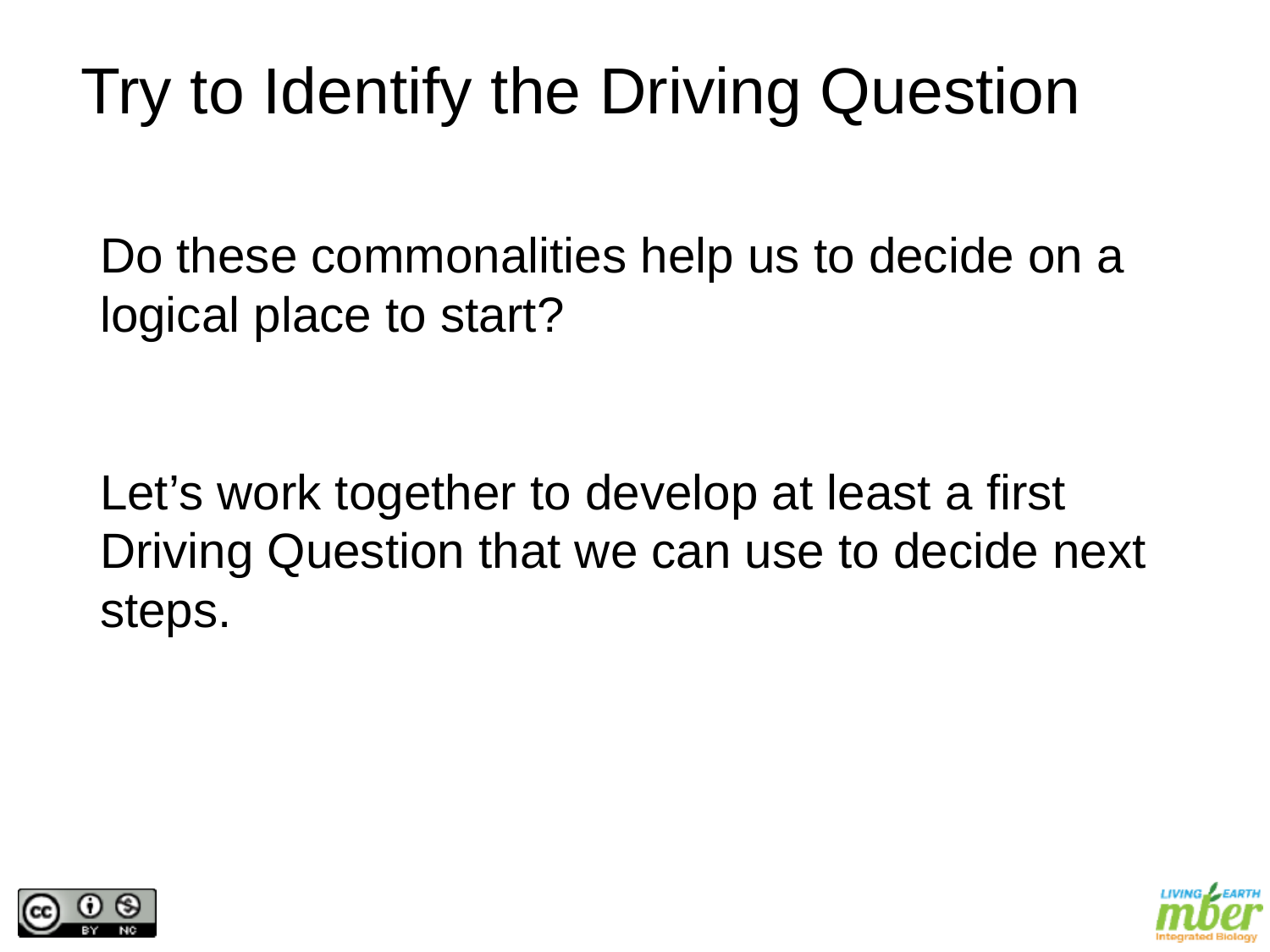

# Try to Identify the Driving Question
Do these commonalities help us to decide on a logical place to start?

Let’s work together to develop at least a first Driving Question that we can use to decide next steps.